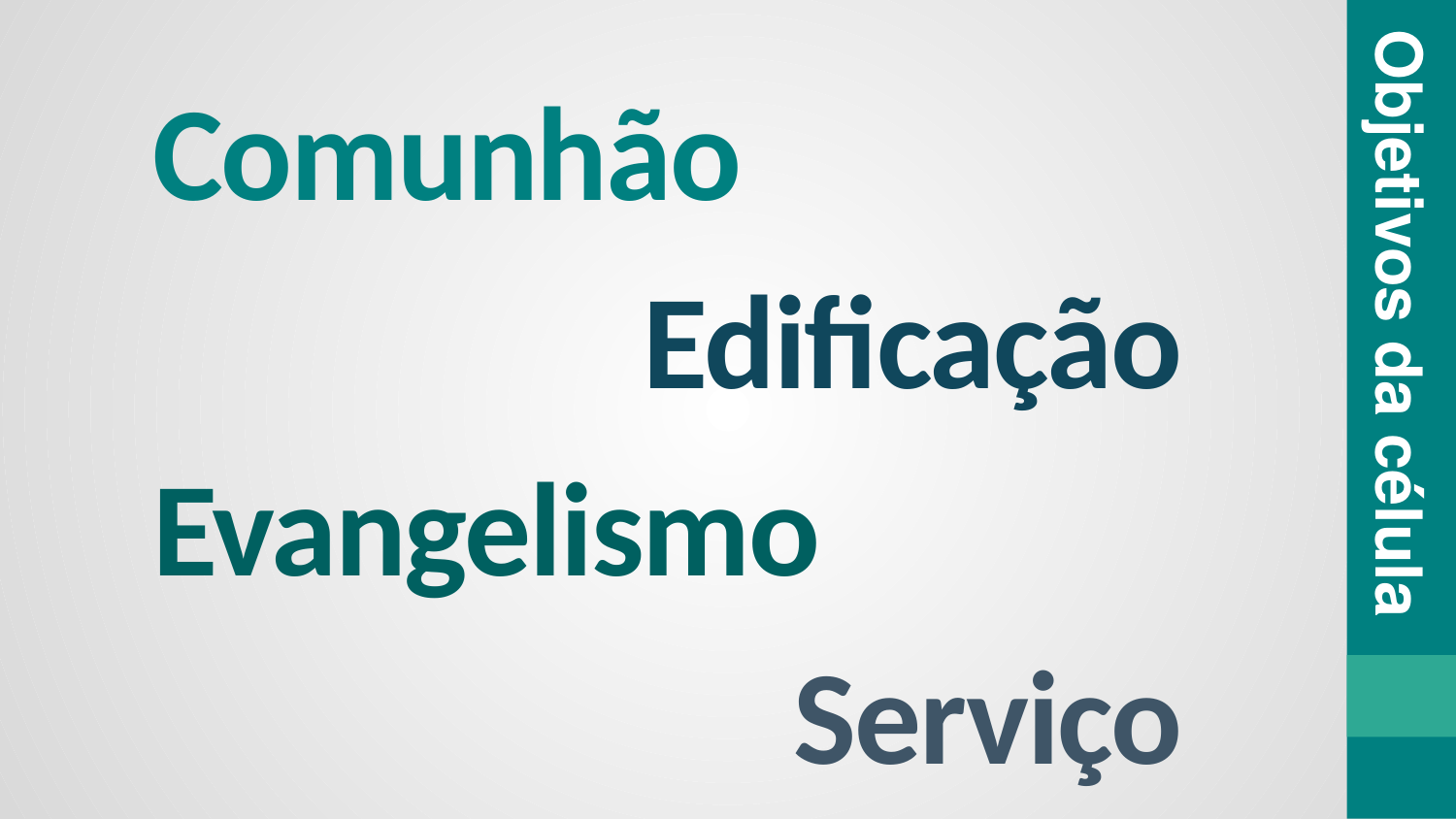

Comunhão
Edificação
Objetivos da célula
Evangelismo
Serviço